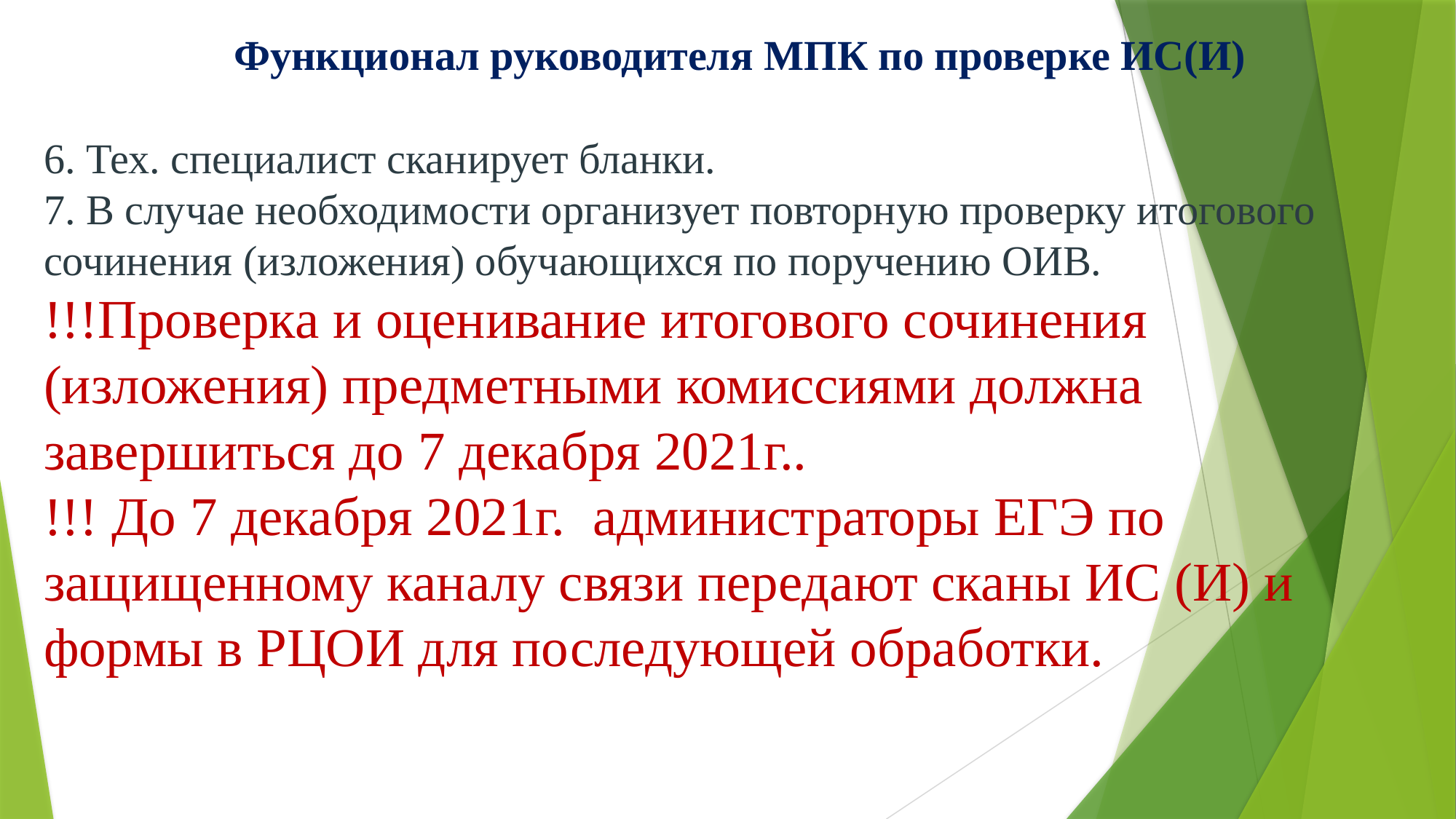

# Функционал руководителя МПК по проверке ИС(И)
6. Тех. специалист сканирует бланки.
7. В случае необходимости организует повторную проверку итогового сочинения (изложения) обучающихся по поручению ОИВ.
!!!Проверка и оценивание итогового сочинения (изложения) предметными комиссиями должна завершиться до 7 декабря 2021г..
!!! До 7 декабря 2021г.  администраторы ЕГЭ по защищенному каналу связи передают сканы ИС (И) и формы в РЦОИ для последующей обработки.